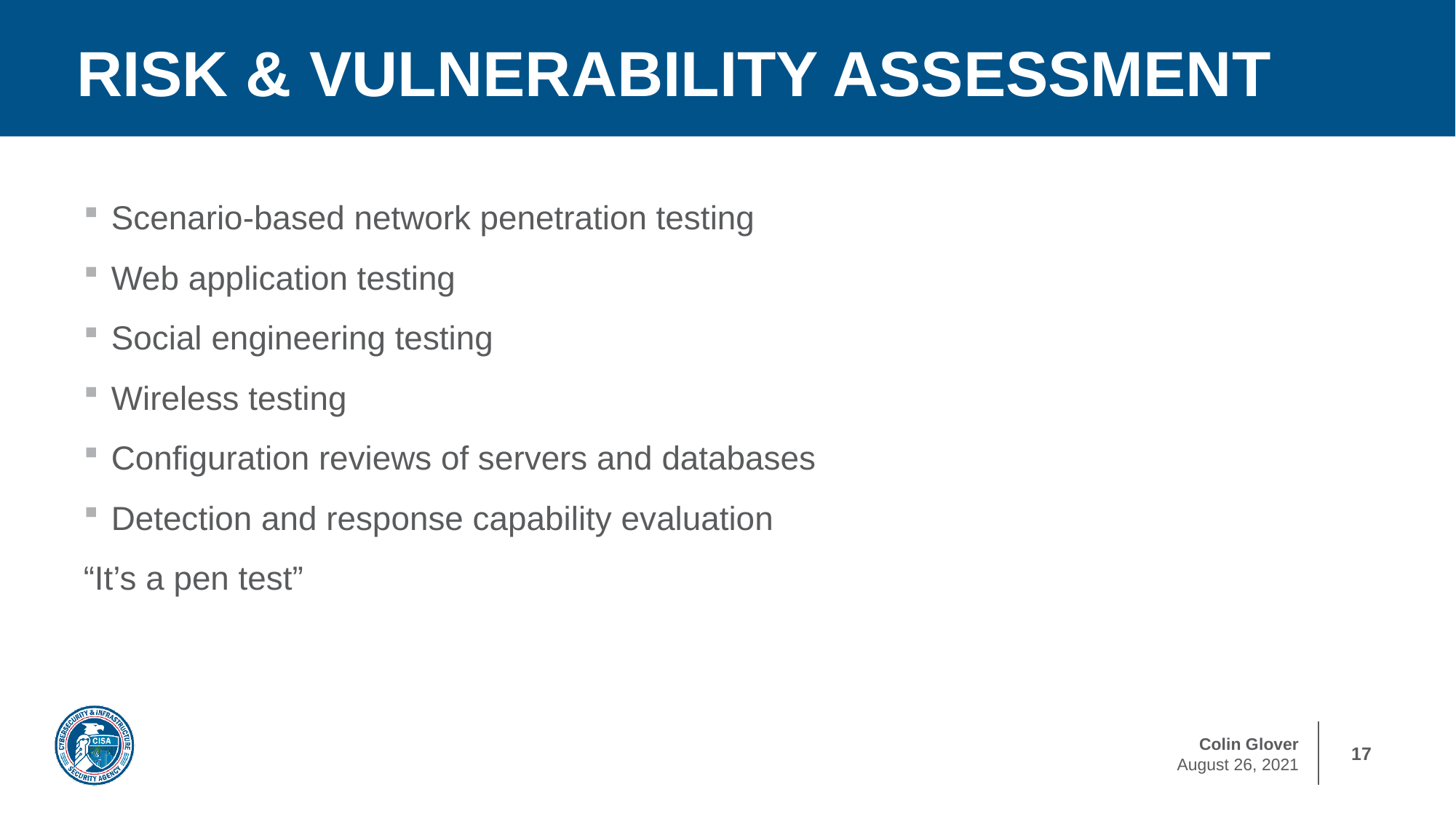

# RISK & VULNERABILITY ASSESSMENT
Scenario-based network penetration testing
Web application testing
Social engineering testing
Wireless testing
Configuration reviews of servers and databases
Detection and response capability evaluation
“It’s a pen test”

17